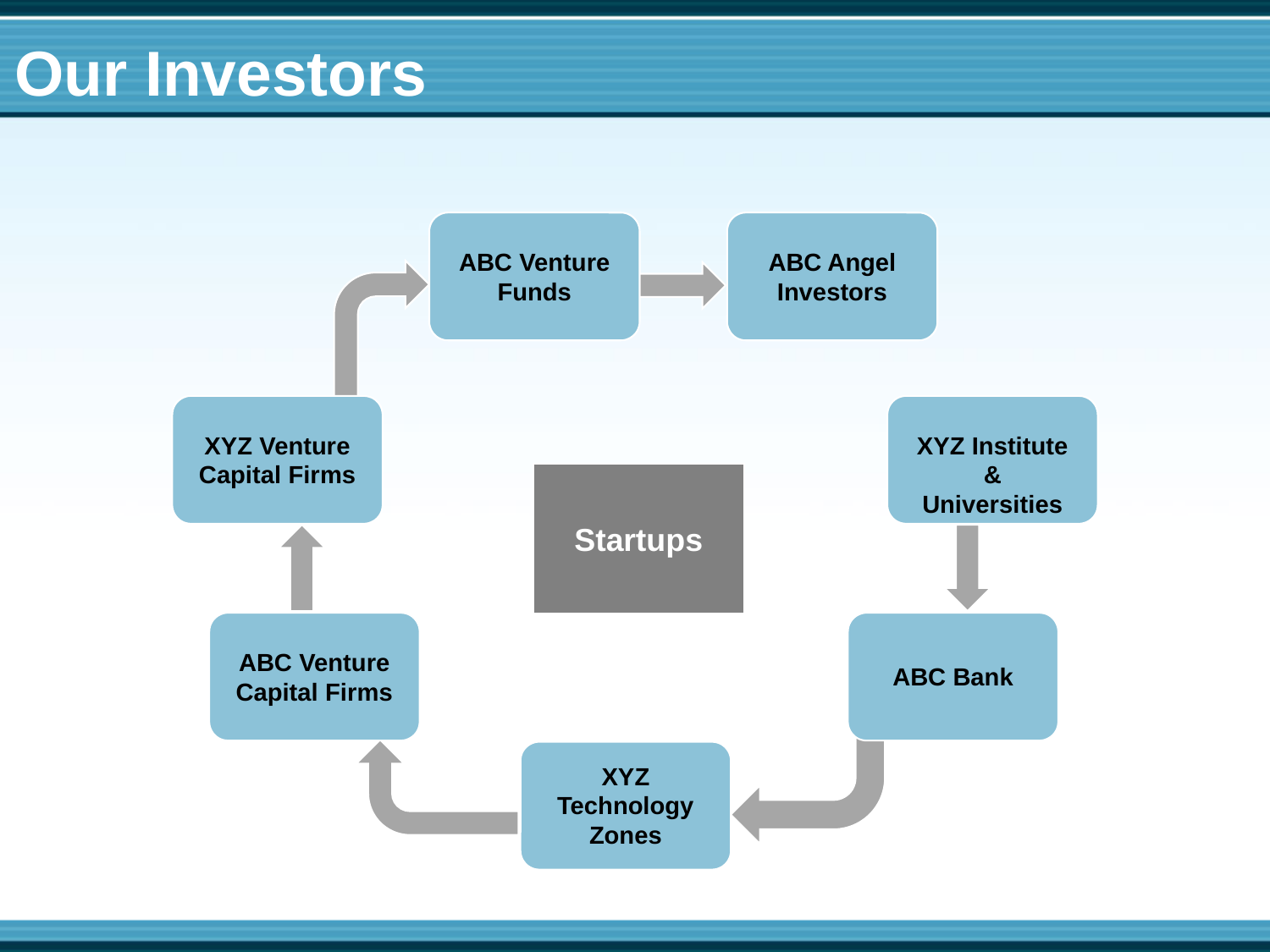

Our Investors

ABC Venture Funds
ABC Angel Investors
XYZ Venture Capital Firms
XYZ Institute & Universities
Startups
ABC Venture Capital Firms
ABC Bank
XYZ Technology Zones